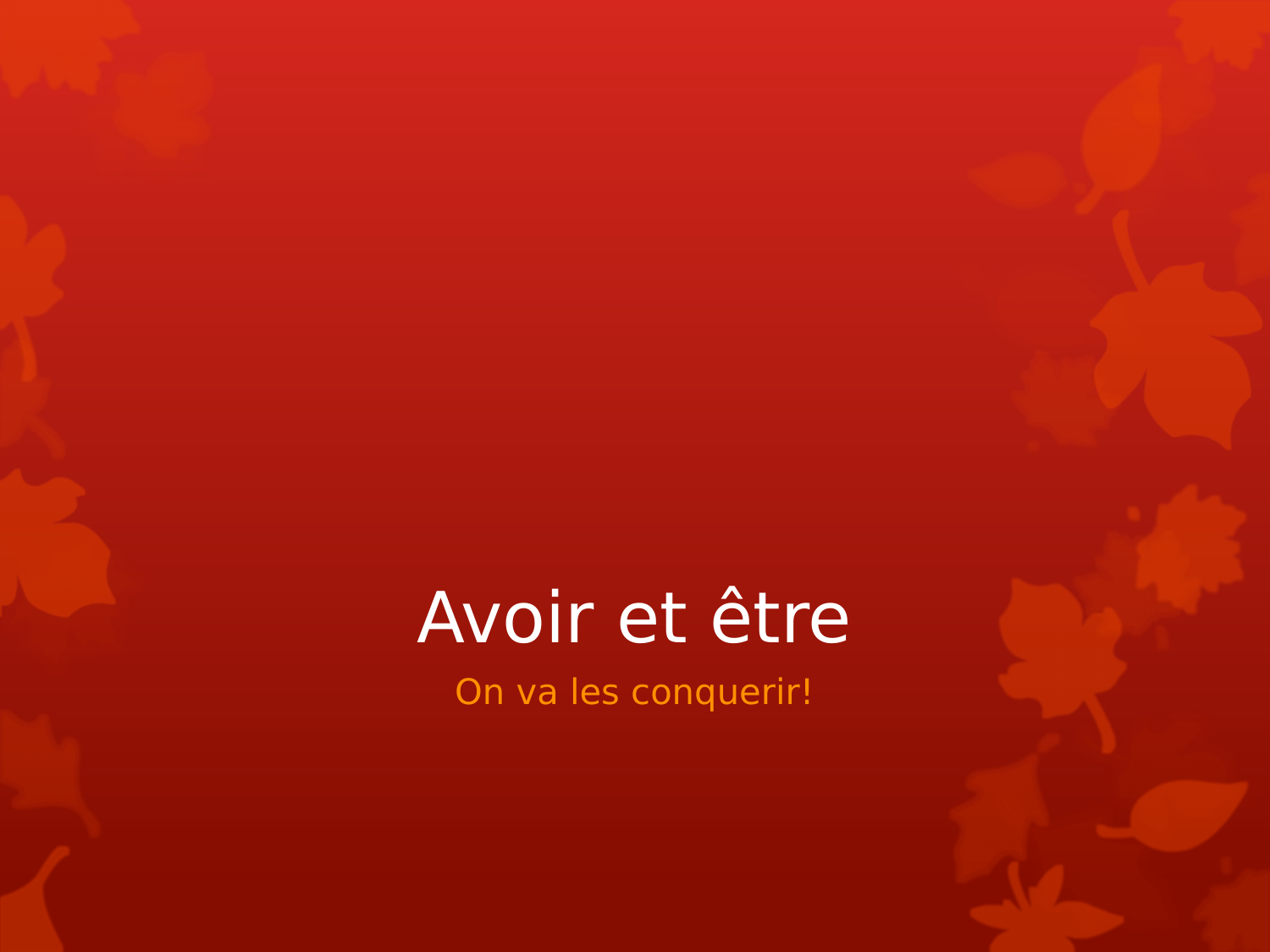

# Avoir et être
On va les conquerir!